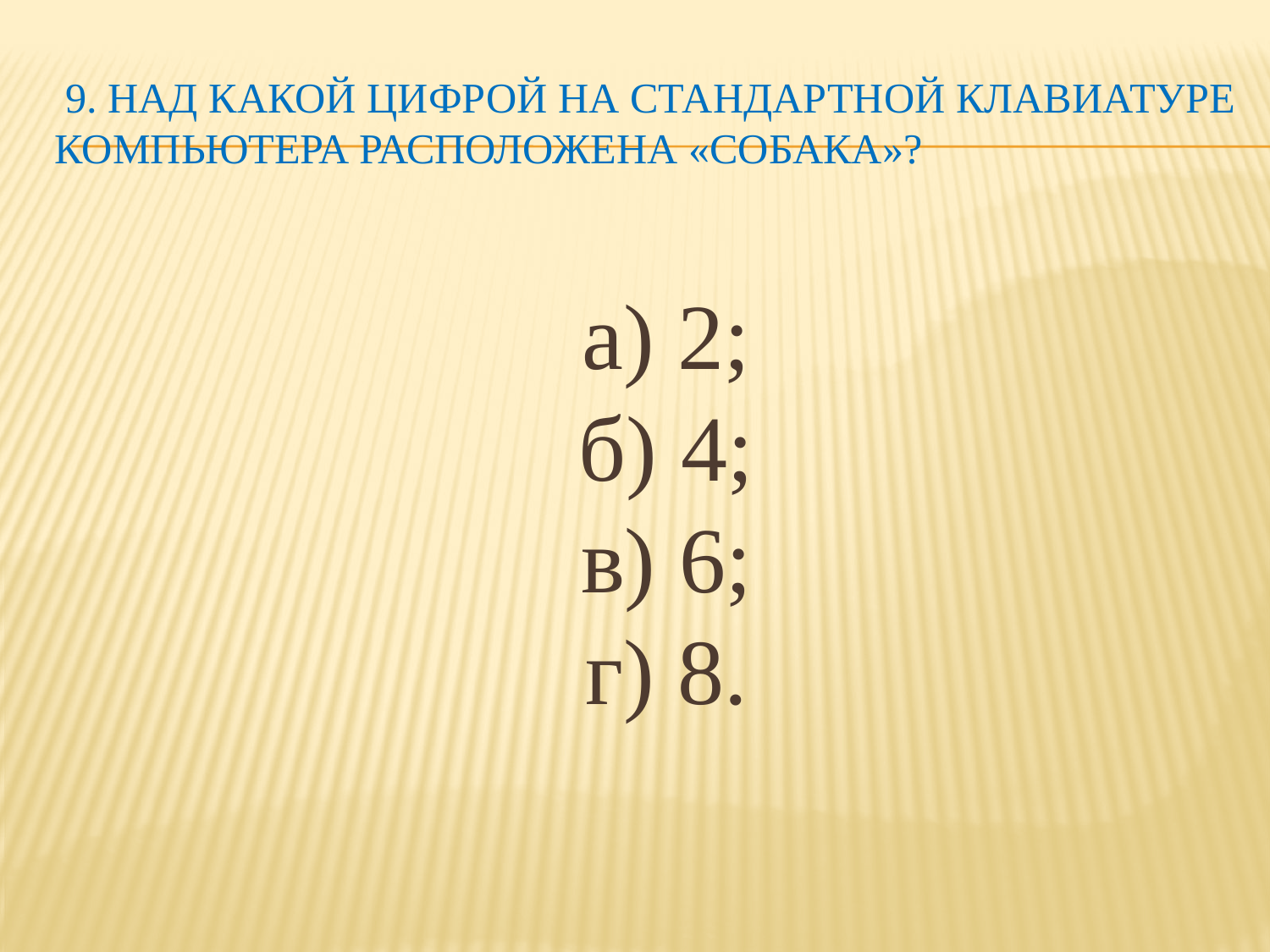

# 9. Над какой цифрой на стандартной клавиатуре компьютера расположена «собака»?
а) 2;
б) 4;
в) 6;
г) 8.